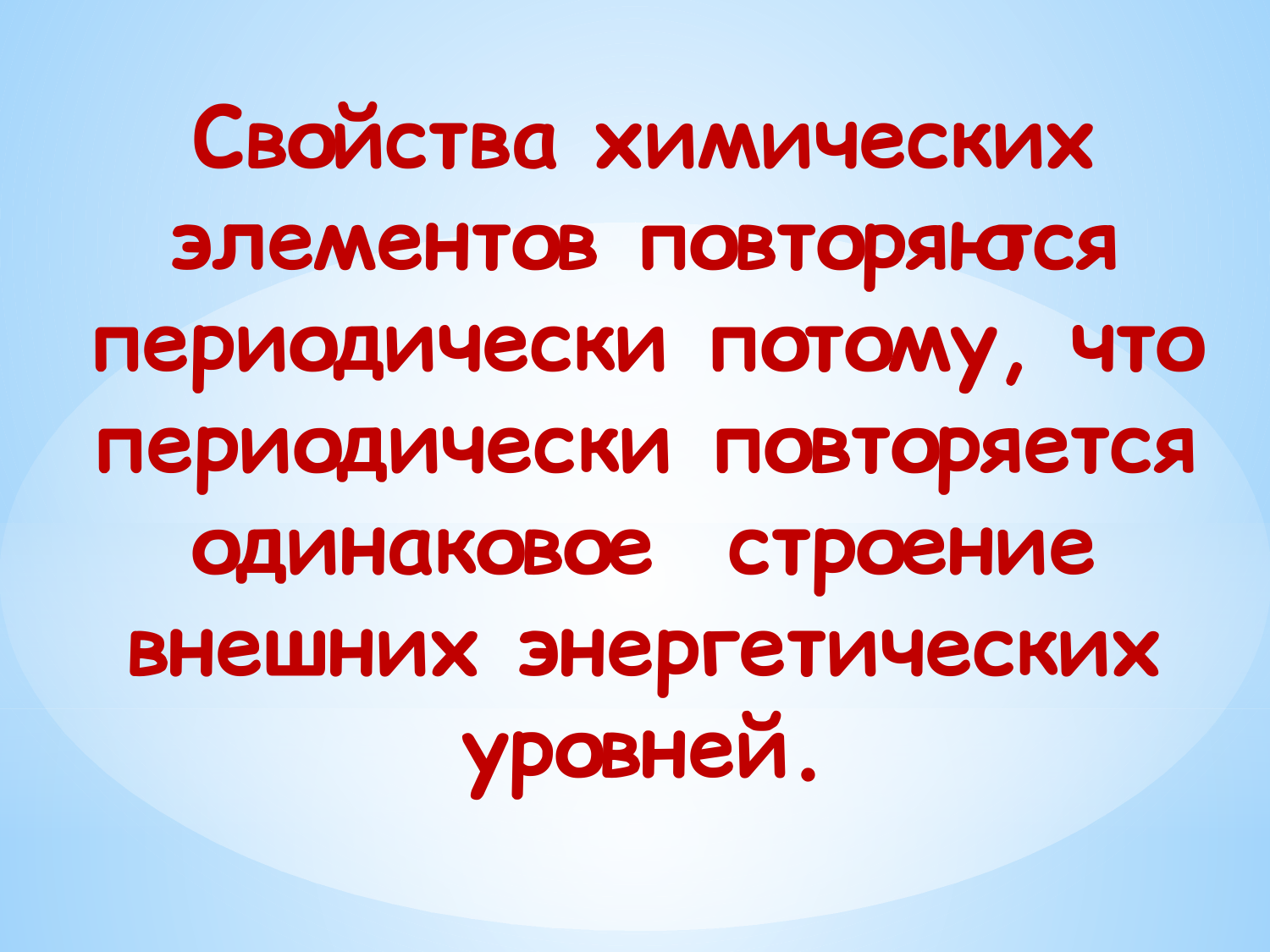

Свойства химических элементов повторяются периодически потому, что периодически повторяется одинаковое  строение внешних энергетических уровней.